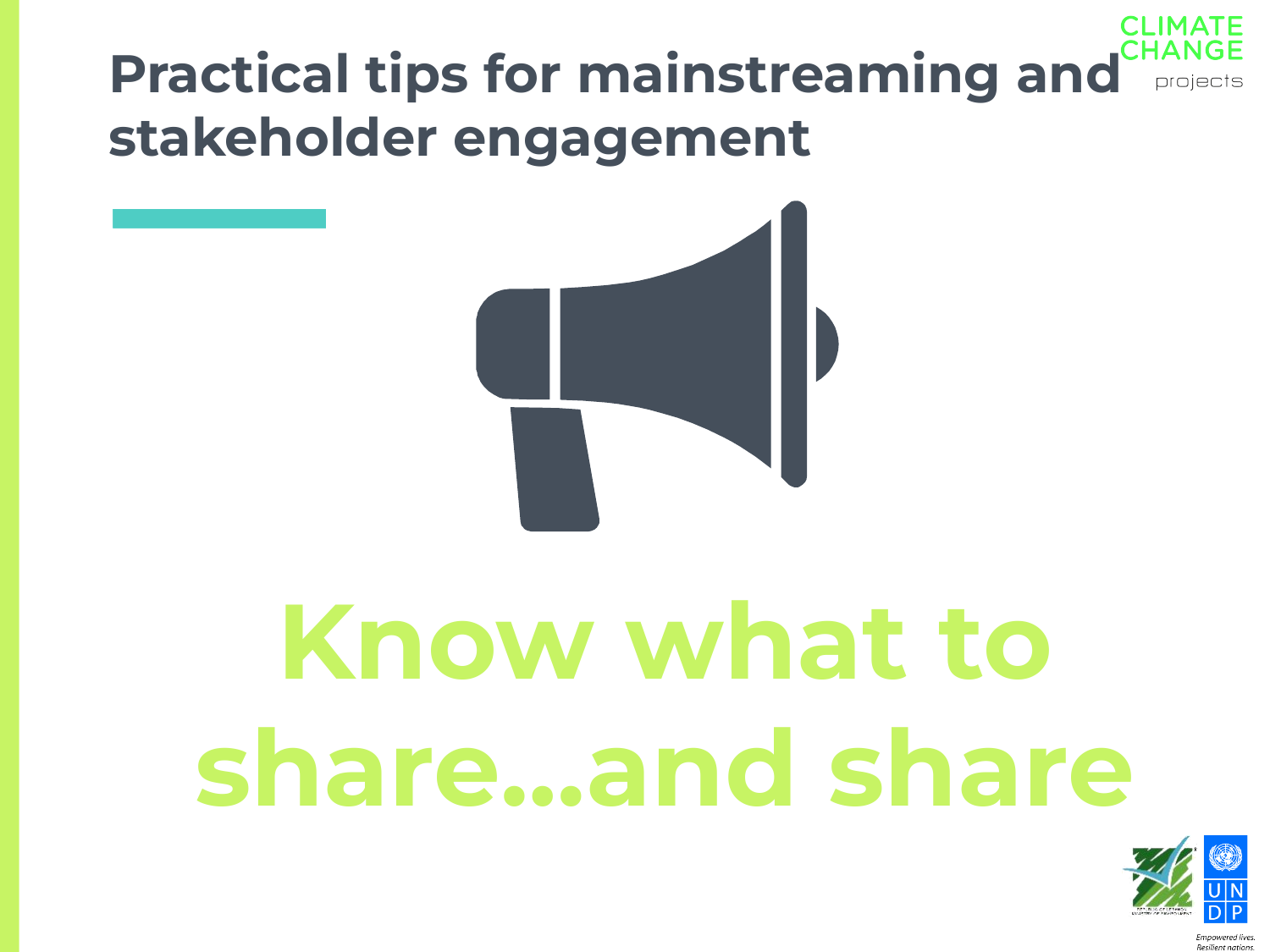

# Practical tips for mainstreaming and stakeholder engagement

Know what to share…and share